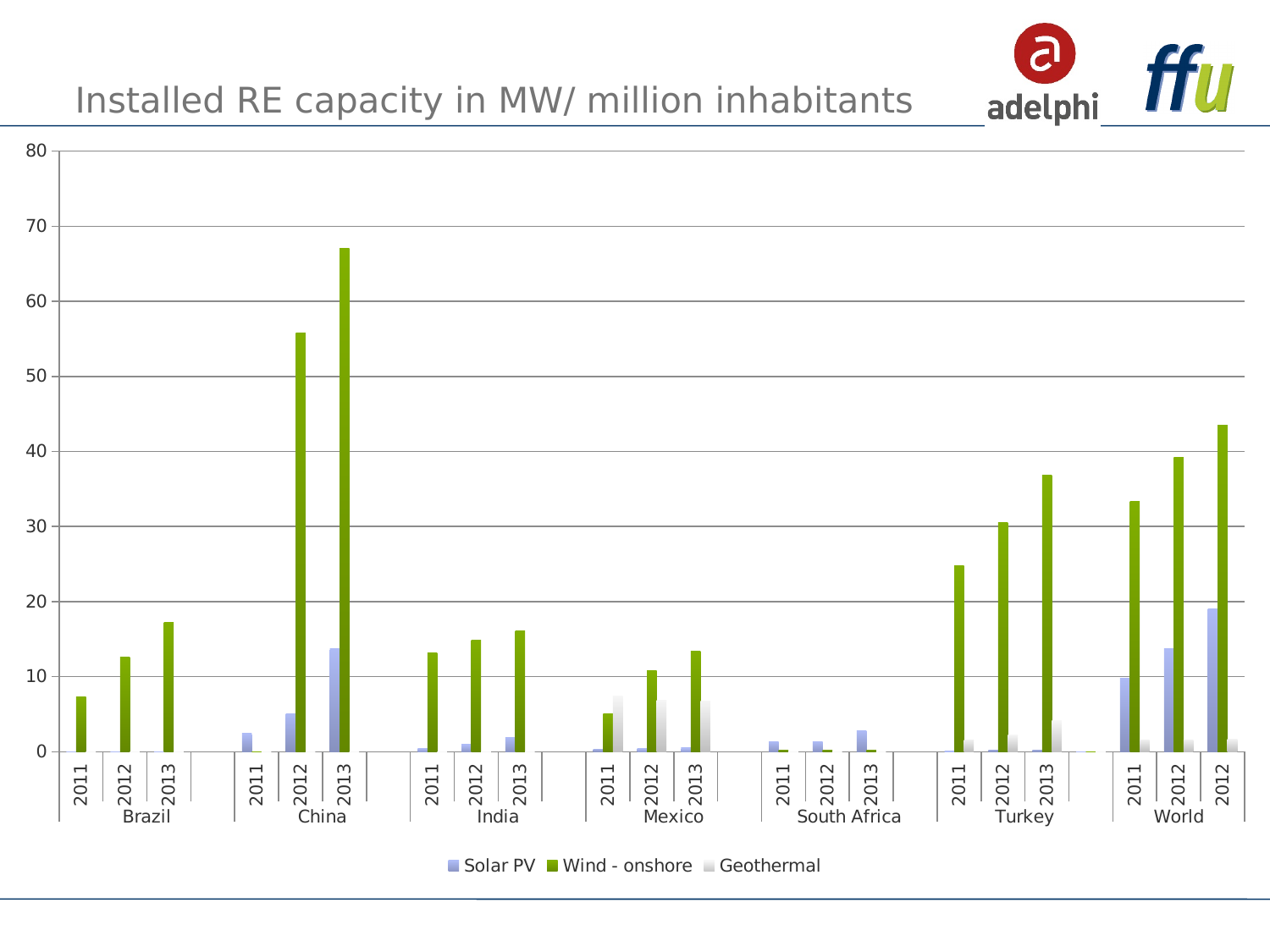

# Installed RE capacity in MW/ million inhabitants

### Chart

| Category | Solar PV | Wind - onshore | Geothermal |
|---|---|---|---|
| 2011 | 0.00507781409893066 | 7.266351975569782 | 0.0 |
| 2012 | 0.020135307352555 | 12.62483771005197 | 0.0 |
| 2013 | 0.0299458093148187 | 17.24878616533555 | 0.0 |
|  | None | None | None |
| 2011 | 2.455119668484447 | 0.0 | 0.0203105354392804 |
| 2012 | 5.034445230048235 | 55.76684595708136 | 0.0202118168794583 |
| 2013 | 13.7028687618795 | 67.0291296468196 | 0.0201122751182425 |
|  | None | None | None |
| 2011 | 0.460628988482514 | 13.17112293467156 | 0.0 |
| 2012 | 1.028231295037457 | 14.89544564791207 | 0.0 |
| 2013 | 1.847317988656594 | 16.09245491826137 | 0.0 |
|  | None | None | None |
| 2011 | 0.301605463475733 | 5.035135654136544 | 7.43122350286043 |
| 2012 | 0.438569354658517 | 10.79046110329635 | 6.818512230917313 |
| 2013 | 0.5476881067296 | 13.3897480421356 | 6.727571818484475 |
|  | None | None | None |
| 2011 | 1.306718185226682 | 0.196977103292331 | 0.0 |
| 2012 | 1.381158794141247 | 0.194356971585527 | 0.0 |
| 2013 | 2.778302536799721 | 0.191763272920416 | 0.0 |
|  | None | None | None |
| 2011 | 0.0917071572015892 | 24.71986953821942 | 1.56039043596734 |
| 2012 | 0.158114244650144 | 30.54983431248845 | 2.191976964295155 |
| 2013 | 0.236212146853332 | 36.82774239866975 | 4.147725154916134 |
|  | 0.0 | 0.0 | 0.0 |
| 2011 | 9.83353330560678 | 33.30065383166824 | 1.553275268299884 |
| 2012 | 13.68231652286186 | 39.20301867301652 | 1.597732684056248 |
| 2012 | 18.99833043279317 | 43.45655001559835 | 1.63475116334742 |